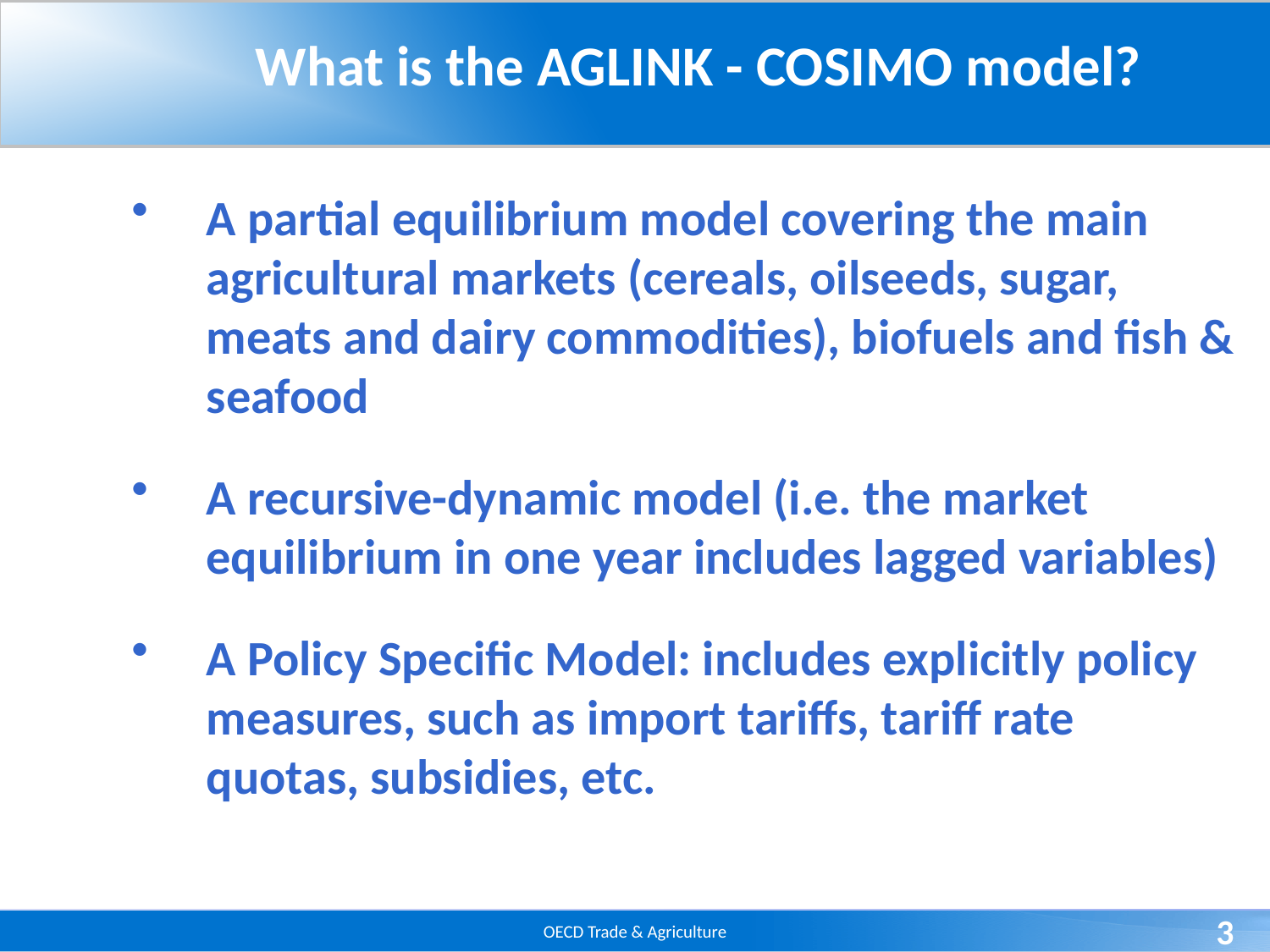

# What is the AGLINK - COSIMO model?
A partial equilibrium model covering the main agricultural markets (cereals, oilseeds, sugar, meats and dairy commodities), biofuels and fish & seafood
A recursive-dynamic model (i.e. the market equilibrium in one year includes lagged variables)
A Policy Specific Model: includes explicitly policy measures, such as import tariffs, tariff rate quotas, subsidies, etc.